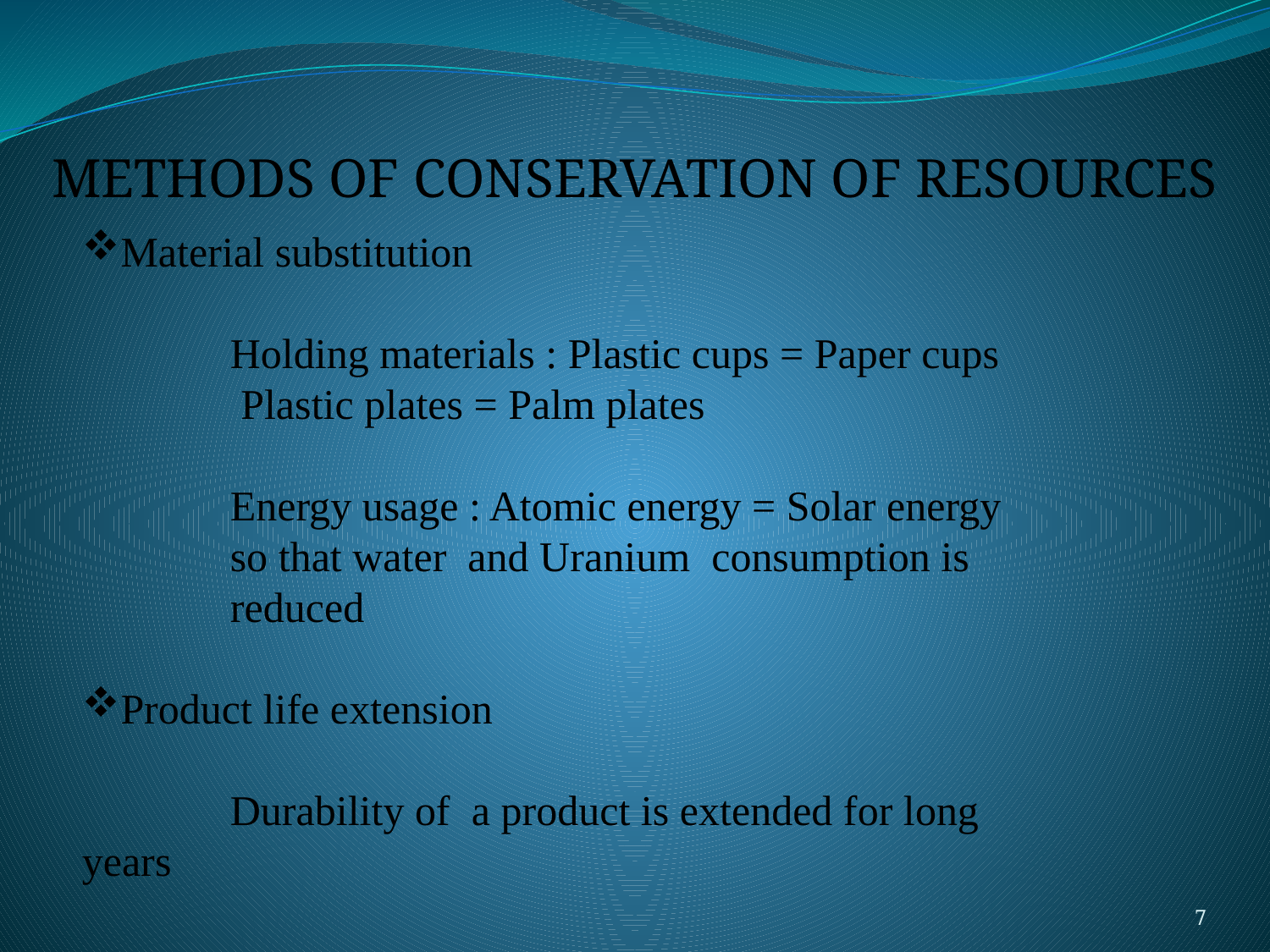

Methods of Conservation of Resources
Material substitution

              Holding materials : Plastic cups = Paper cups
               Plastic plates = Palm plates

              Energy usage : Atomic energy = Solar energy
              so that water  and Uranium  consumption is
              reduced

Product life extension

              Durability of  a product is extended for long years

7